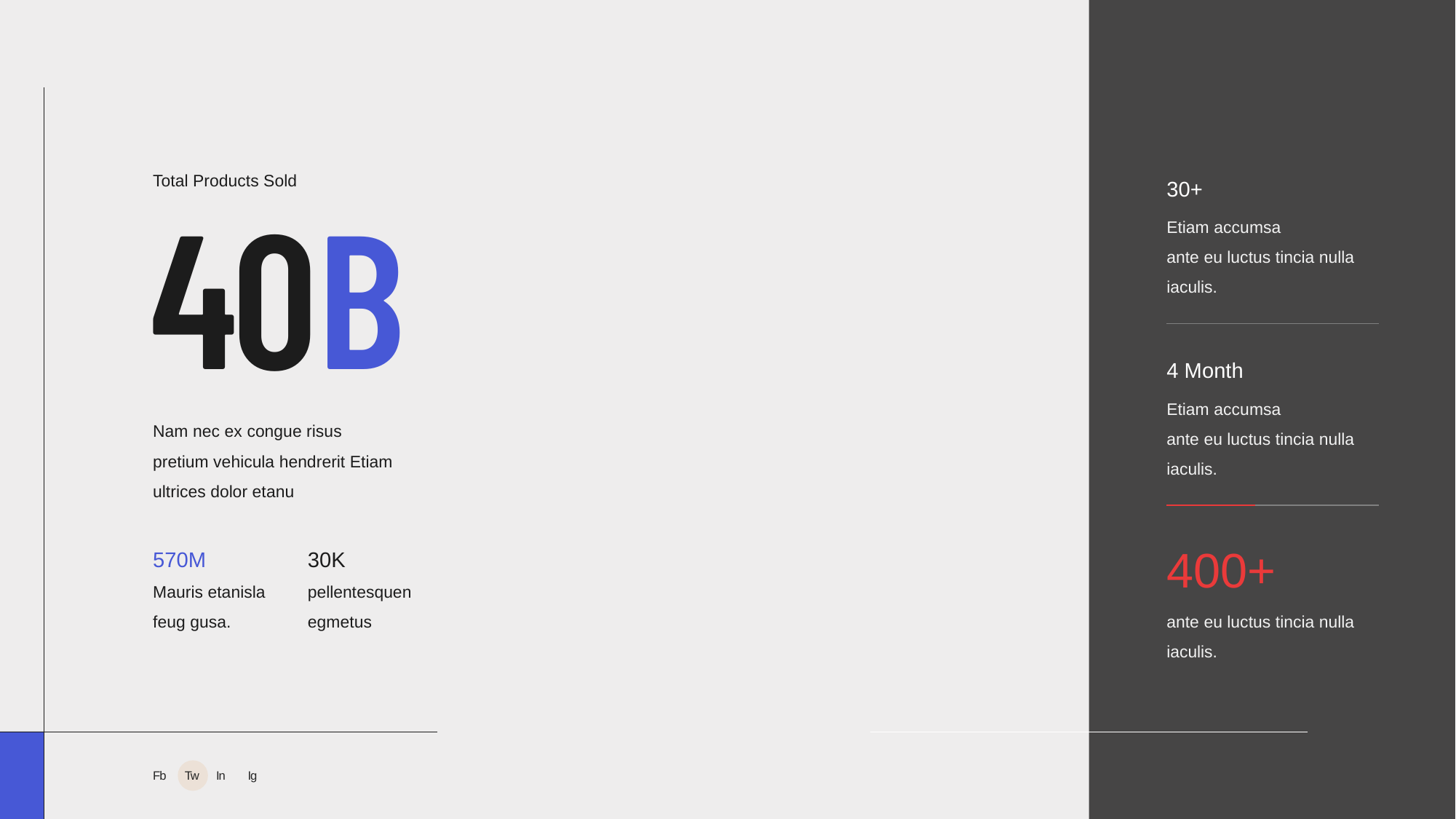

Total Products Sold
30+
40B
Etiam accumsa
ante eu luctus tincia nulla iaculis.
4 Month
Etiam accumsa
ante eu luctus tincia nulla iaculis.
Nam nec ex congue risus
pretium vehicula hendrerit Etiam ultrices dolor etanu
570M
Mauris etanisla feug gusa.
30K
pellentesquen egmetus
400+
ante eu luctus tincia nulla iaculis.

Fb
Tw
In
Ig